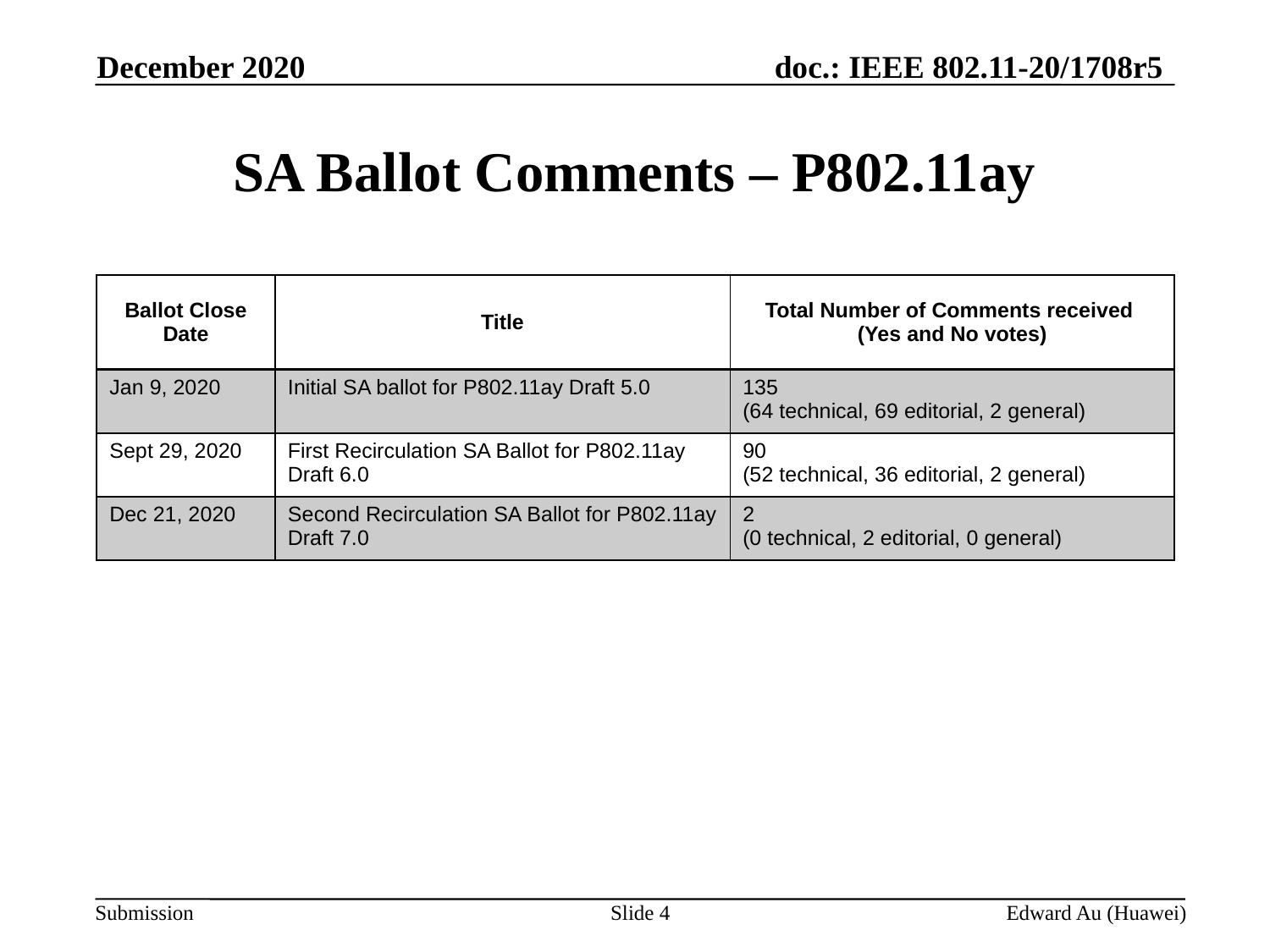

December 2020
# SA Ballot Comments – P802.11ay
| Ballot Close Date | Title | Total Number of Comments received (Yes and No votes) |
| --- | --- | --- |
| Jan 9, 2020 | Initial SA ballot for P802.11ay Draft 5.0 | 135 (64 technical, 69 editorial, 2 general) |
| Sept 29, 2020 | First Recirculation SA Ballot for P802.11ay Draft 6.0 | 90 (52 technical, 36 editorial, 2 general) |
| Dec 21, 2020 | Second Recirculation SA Ballot for P802.11ay Draft 7.0 | 2 (0 technical, 2 editorial, 0 general) |
Slide 4
Edward Au (Huawei)